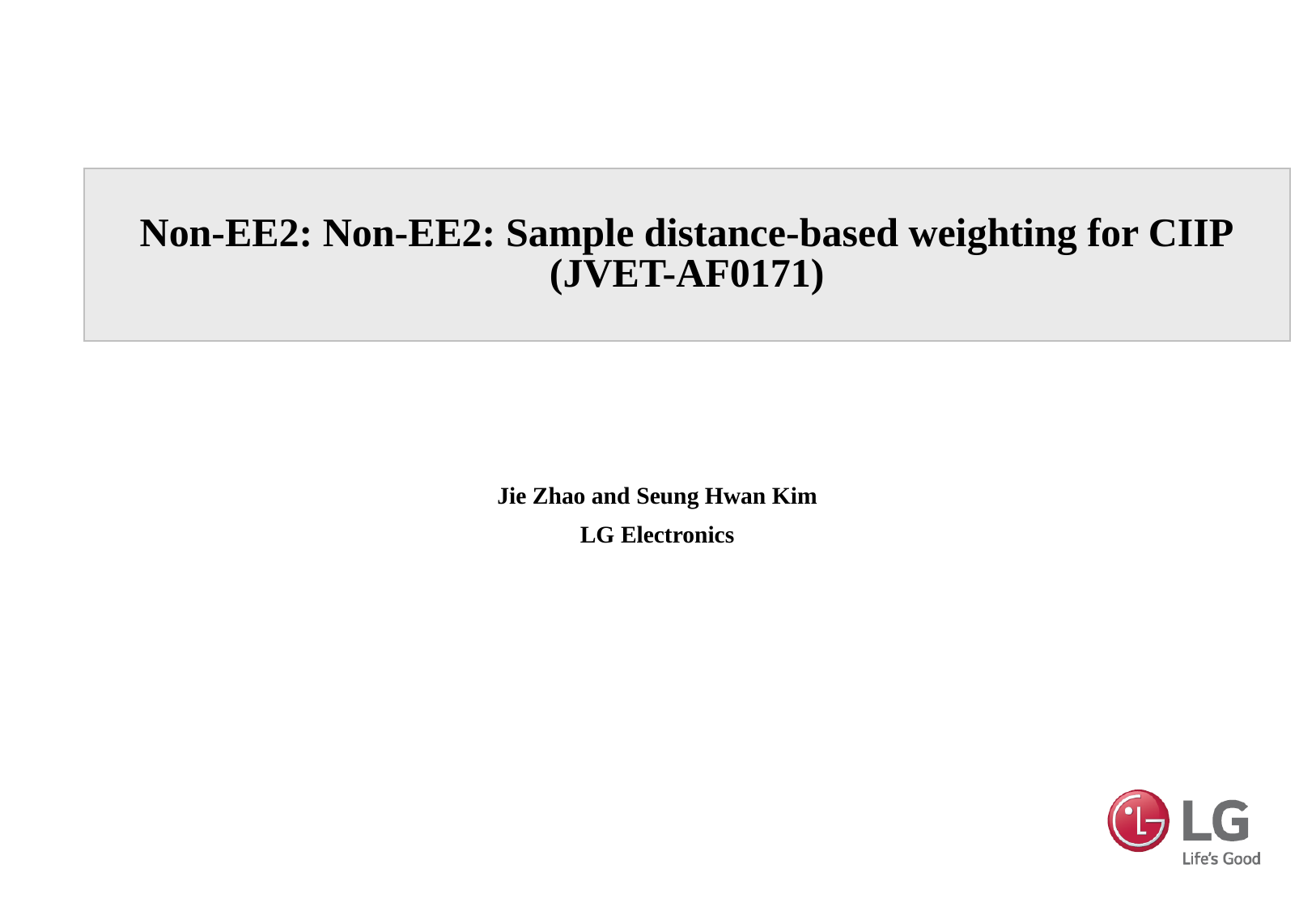

# Non-EE2: Non-EE2: Sample distance-based weighting for CIIP (JVET-AF0171)
Jie Zhao and Seung Hwan Kim
LG Electronics